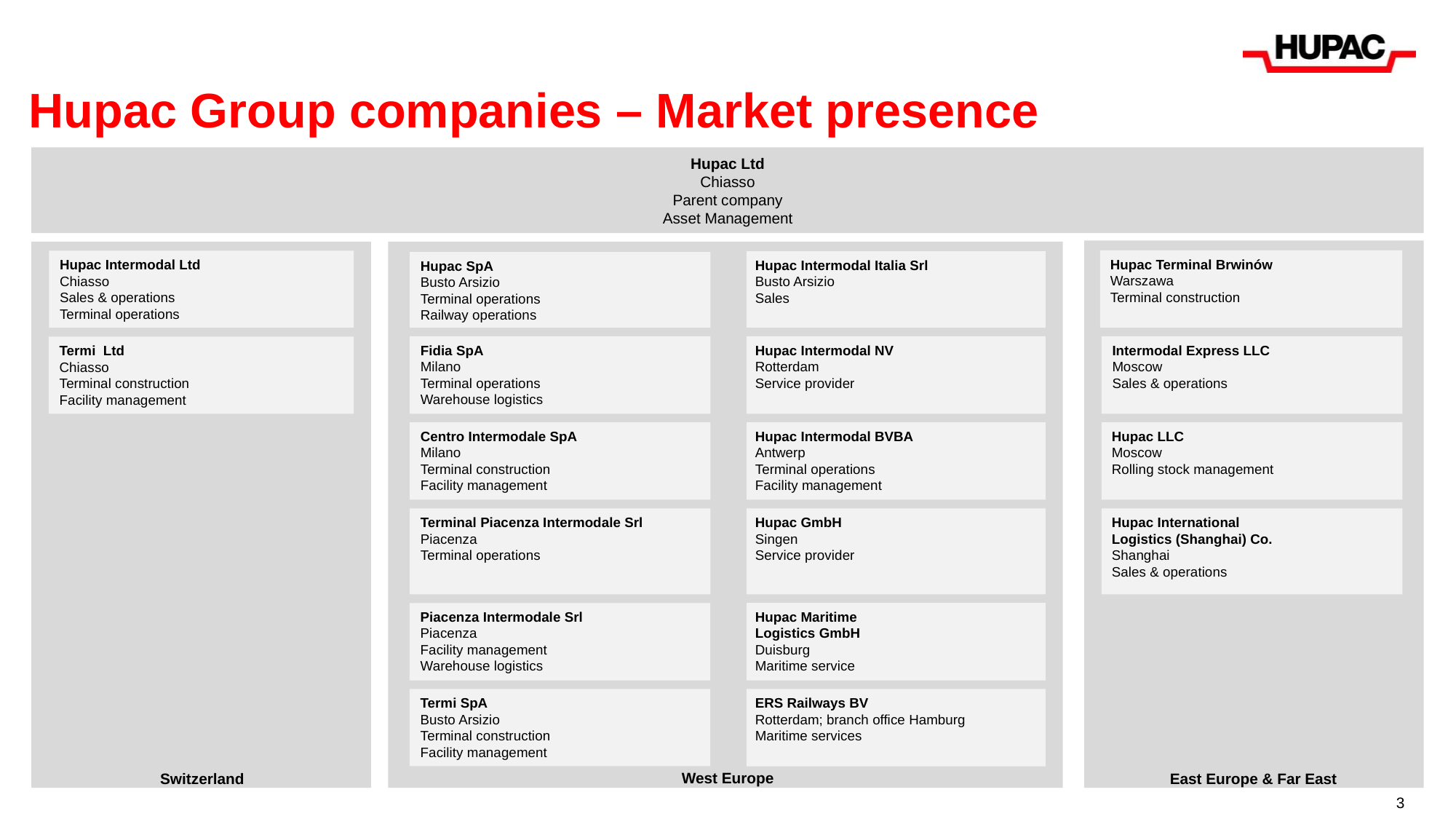

Hupac Group companies – Market presence
Hupac Ltd
Chiasso
Parent company
Asset Management

 Hupac Terminal Brwinów
 Warszawa
 Terminal construction
Hupac Intermodal Ltd
Chiasso
Sales & operations
Terminal operations
Hupac Intermodal Italia Srl
Busto Arsizio
Sales
Hupac SpA
Busto Arsizio
Terminal operations
Railway operations

Intermodal Express LLC
Moscow
Sales & operations
Fidia SpA
Milano
Terminal operations
Warehouse logistics
Hupac Intermodal NV
Rotterdam
Service provider
Termi  Ltd
Chiasso
Terminal construction
Facility management
Hupac Intermodal BVBA
Antwerp
Terminal operations
Facility management
Centro Intermodale SpA
Milano
Terminal construction
Facility management
 Hupac LLC
 Moscow
 Rolling stock management

Hupac GmbH
Singen
Service provider
 Hupac International
 Logistics (Shanghai) Co.
 Shanghai
 Sales & operations

Terminal Piacenza Intermodale Srl
Piacenza
Terminal operations
Hupac Maritime
Logistics GmbH
Duisburg
Maritime service
Piacenza Intermodale Srl
Piacenza
Facility management
Warehouse logistics

Termi SpA
Busto Arsizio
Terminal construction
Facility management

ERS Railways BV
Rotterdam; branch office Hamburg
Maritime services
West Europe
Switzerland
East Europe & Far East